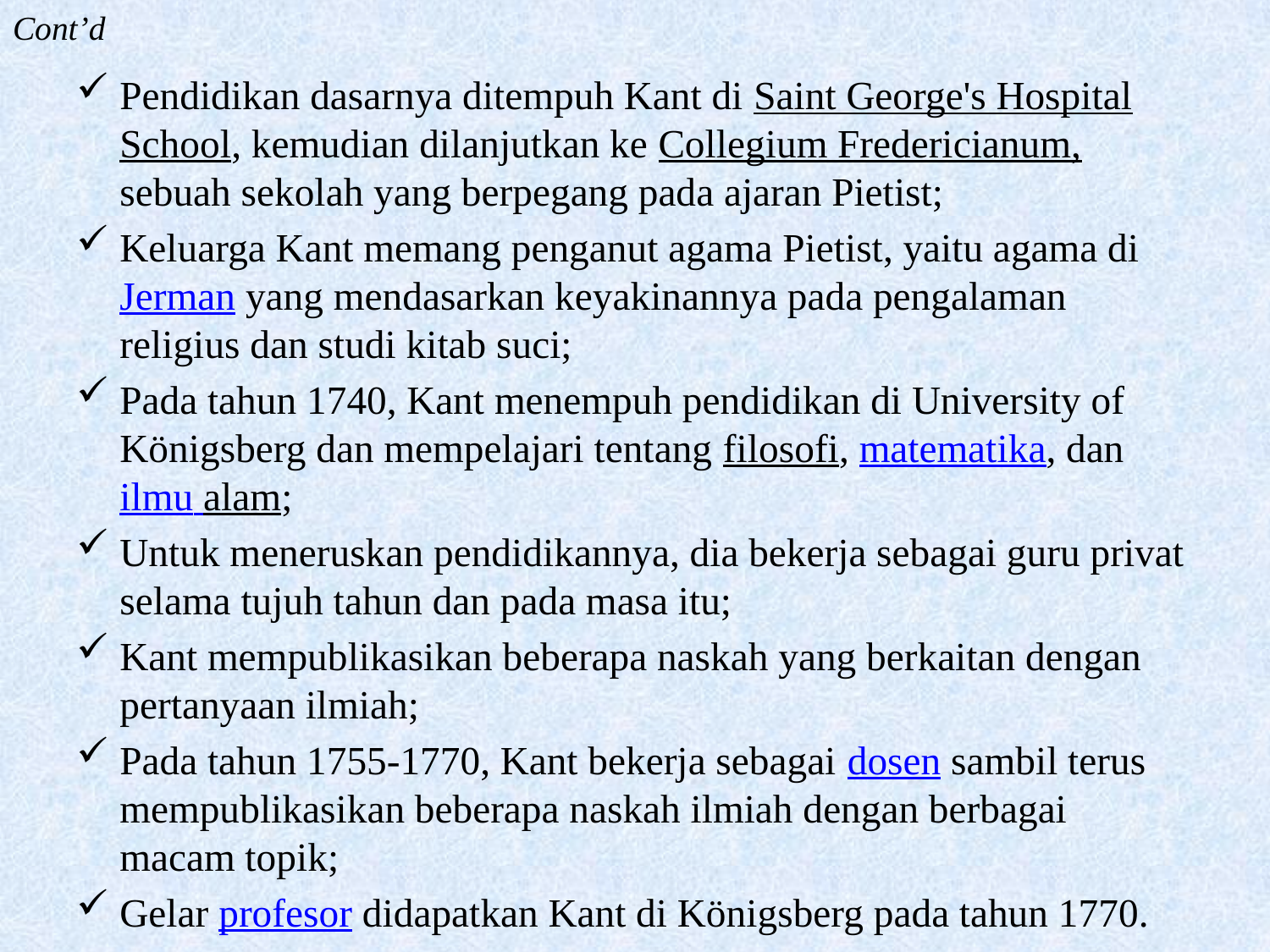

Cont’d
Pendidikan dasarnya ditempuh Kant di Saint George's Hospital School, kemudian dilanjutkan ke Collegium Fredericianum, sebuah sekolah yang berpegang pada ajaran Pietist;
Keluarga Kant memang penganut agama Pietist, yaitu agama di Jerman yang mendasarkan keyakinannya pada pengalaman religius dan studi kitab suci;
Pada tahun 1740, Kant menempuh pendidikan di University of Königsberg dan mempelajari tentang filosofi, matematika, dan ilmu alam;
Untuk meneruskan pendidikannya, dia bekerja sebagai guru privat selama tujuh tahun dan pada masa itu;
Kant mempublikasikan beberapa naskah yang berkaitan dengan pertanyaan ilmiah;
Pada tahun 1755-1770, Kant bekerja sebagai dosen sambil terus mempublikasikan beberapa naskah ilmiah dengan berbagai macam topik;
Gelar profesor didapatkan Kant di Königsberg pada tahun 1770.